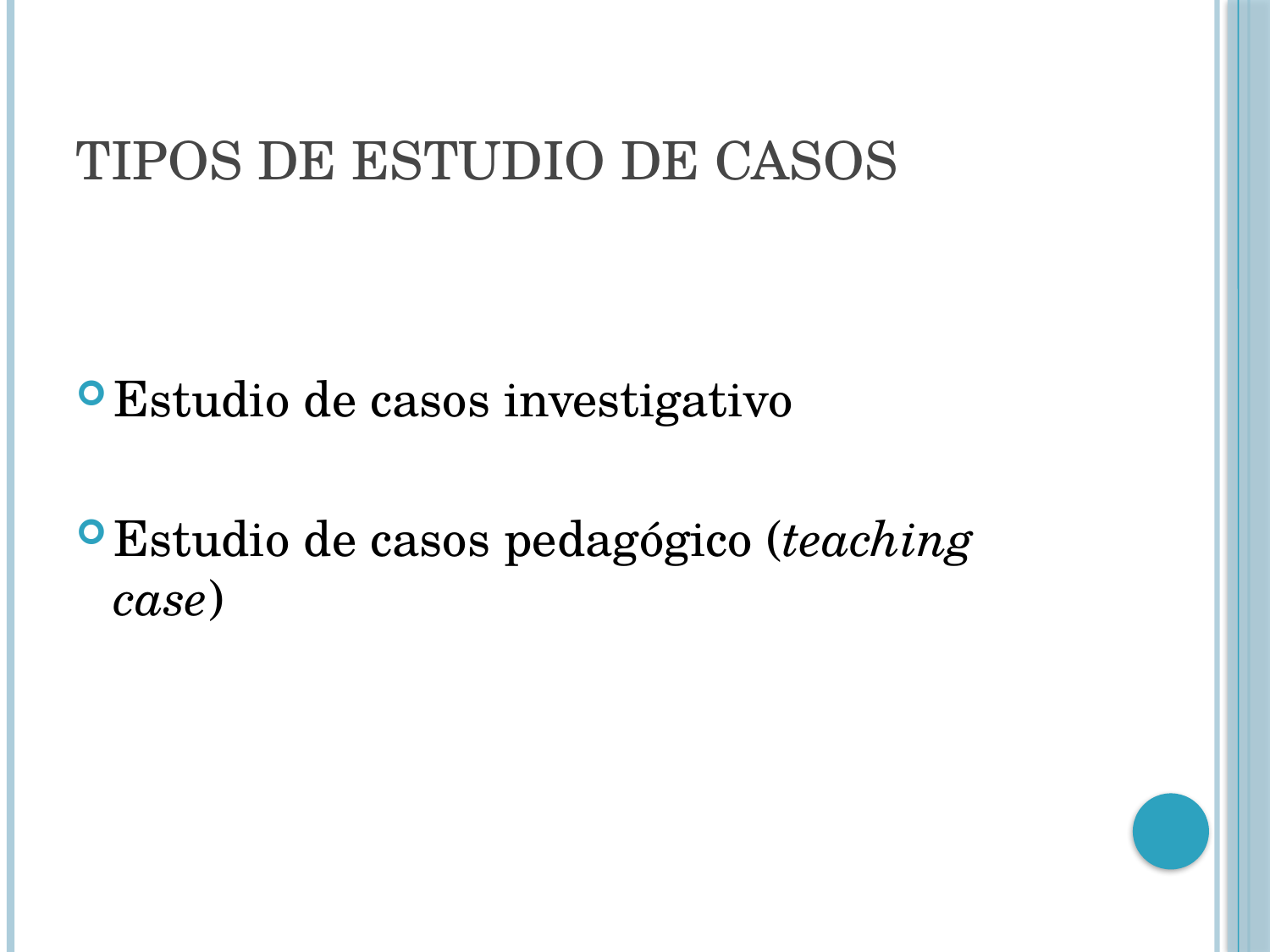

# Tipos de estudio de casos

Estudio de casos investigativo

Estudio de casos pedagógico (teaching case)